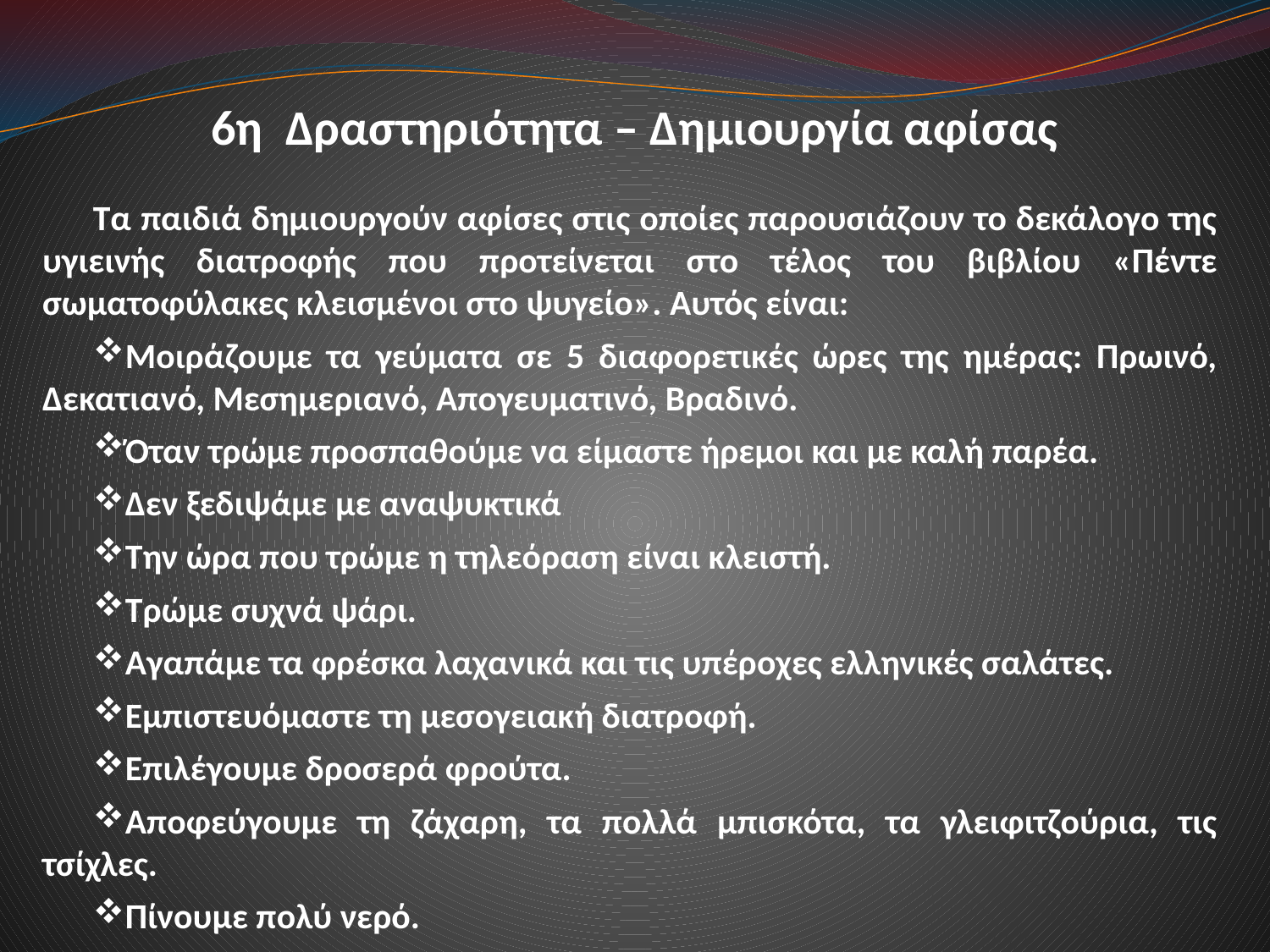

6η  Δραστηριότητα – Δημιουργία αφίσας
Τα παιδιά δημιουργούν αφίσες στις οποίες παρουσιάζουν το δεκάλογο της υγιεινής διατροφής που προτείνεται στο τέλος του βιβλίου «Πέντε σωματοφύλακες κλεισμένοι στο ψυγείο». Αυτός είναι:
Μοιράζουμε τα γεύματα σε 5 διαφορετικές ώρες της ημέρας: Πρωινό, Δεκατιανό, Μεσημεριανό, Απογευματινό, Βραδινό.
Όταν τρώμε προσπαθούμε να είμαστε ήρεμοι και με καλή παρέα.
Δεν ξεδιψάμε με αναψυκτικά
Την ώρα που τρώμε η τηλεόραση είναι κλειστή.
Τρώμε συχνά ψάρι.
Αγαπάμε τα φρέσκα λαχανικά και τις υπέροχες ελληνικές σαλάτες.
Εμπιστευόμαστε τη μεσογειακή διατροφή.
Επιλέγουμε δροσερά φρούτα.
Αποφεύγουμε τη ζάχαρη, τα πολλά μπισκότα, τα γλειφιτζούρια, τις τσίχλες.
Πίνουμε πολύ νερό.